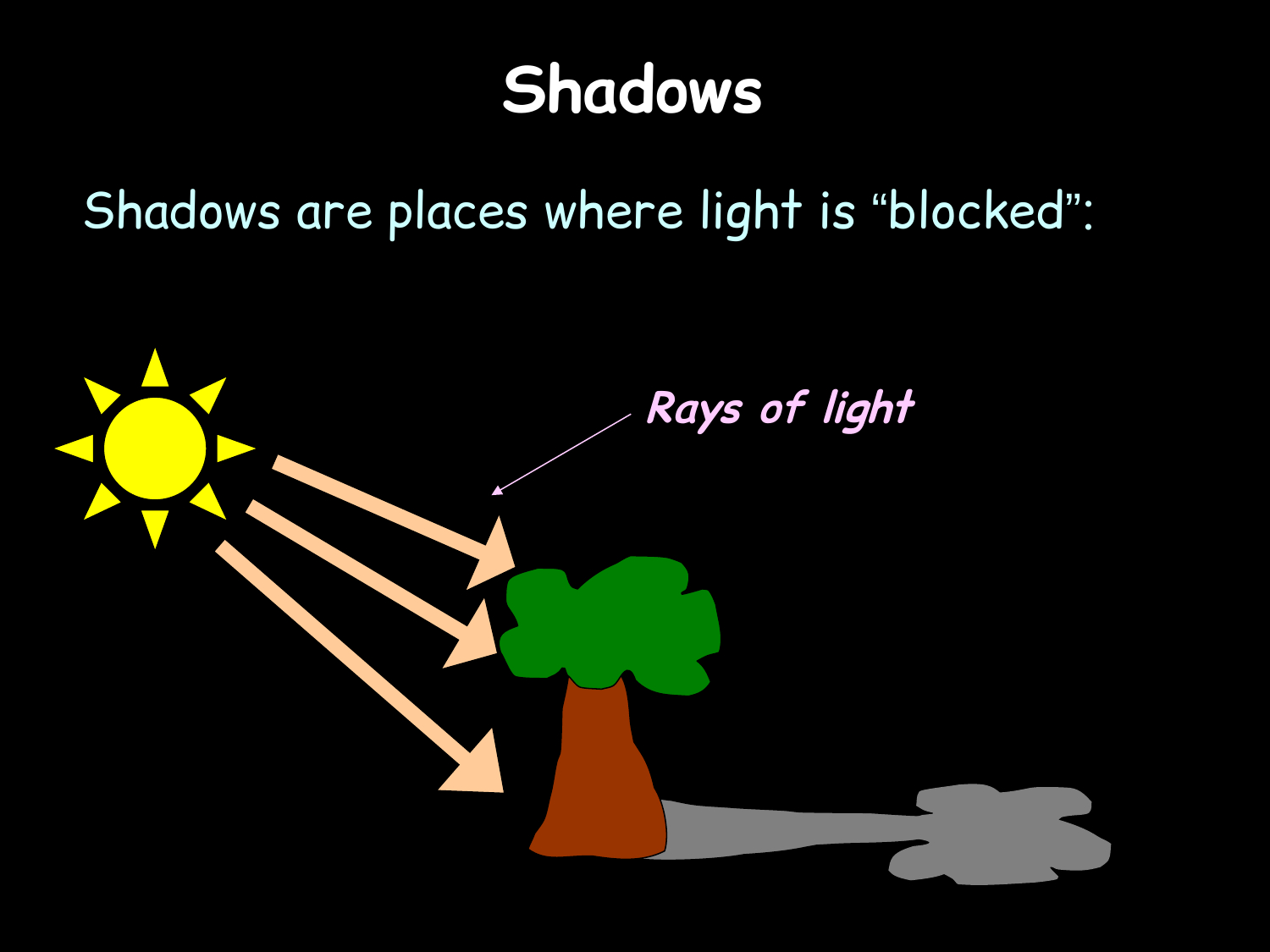

Shadows
Shadows are places where light is “blocked”:

Rays of light